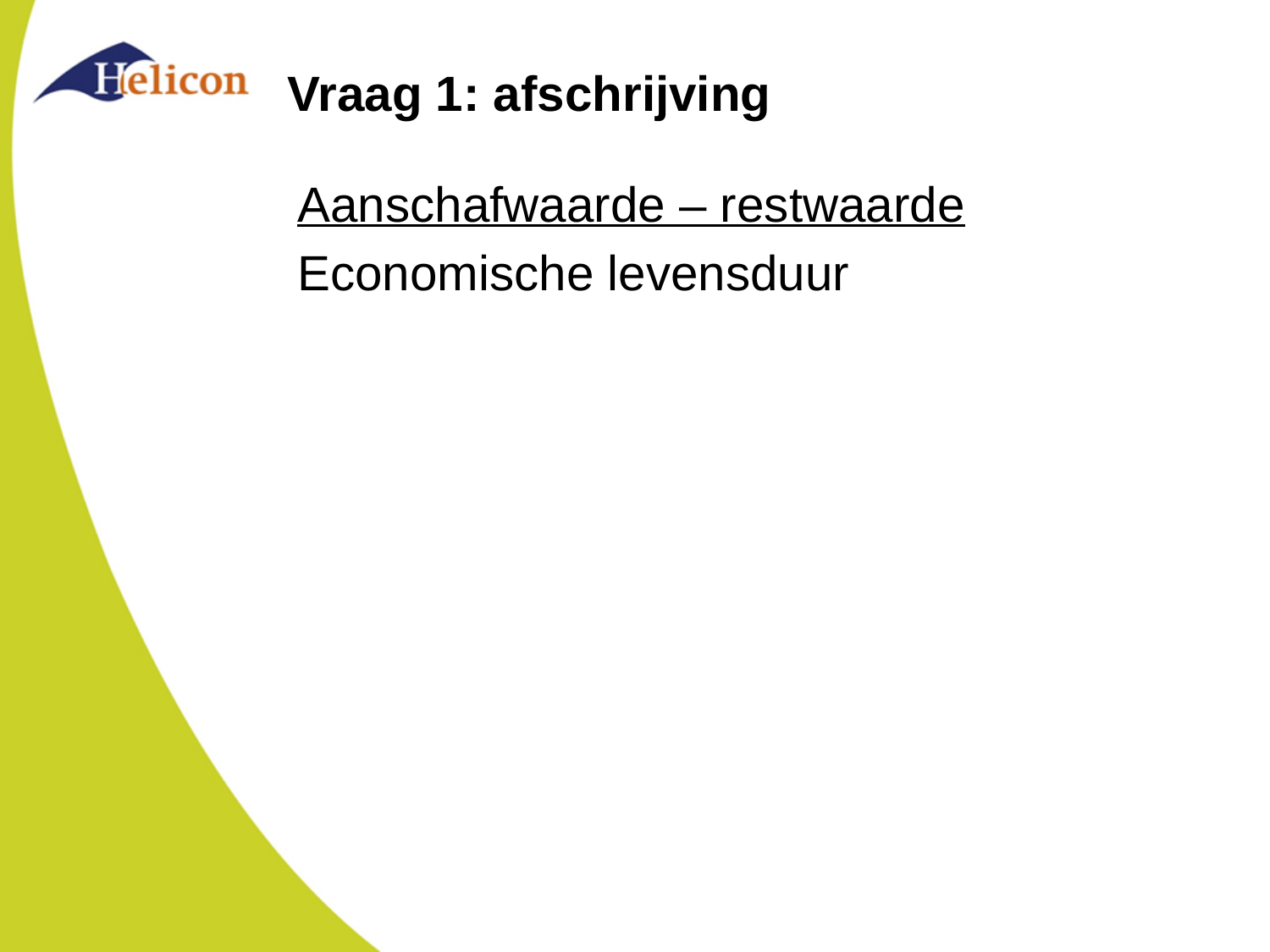

# Vraag 1: afschrijving
Aanschafwaarde – restwaarde
Economische levensduur